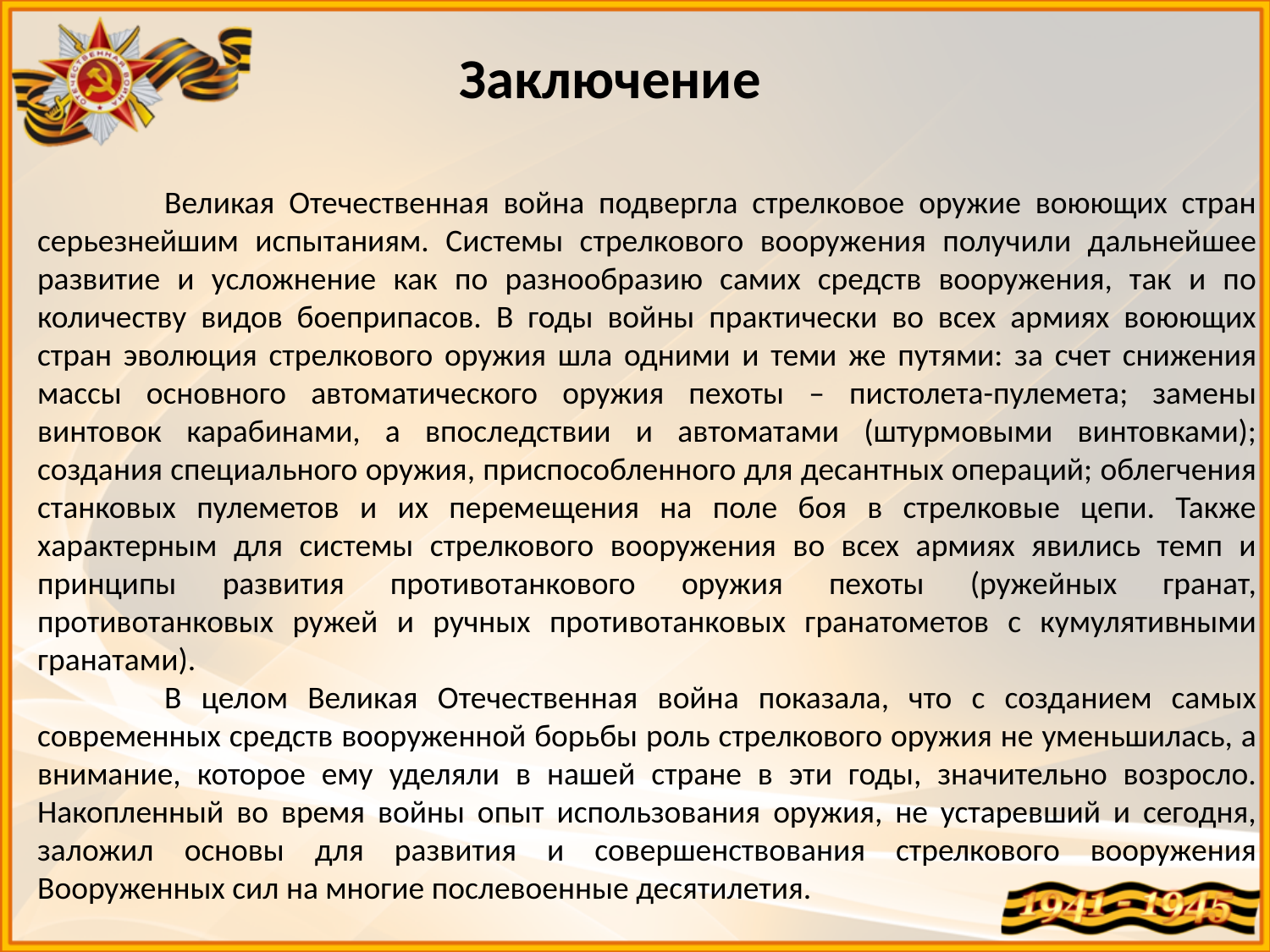

Заключение
	Великая Отечественная война подвергла стрелковое оружие воюющих стран серьезнейшим испытаниям. Системы стрелкового вооружения получили дальнейшее развитие и усложнение как по разнообразию самих средств вооружения, так и по количеству видов боеприпасов. В годы войны практически во всех армиях воюющих стран эволюция стрелкового оружия шла одними и теми же путями: за счет снижения массы основного автоматического оружия пехоты – пистолета-пулемета; замены винтовок карабинами, а впоследствии и автоматами (штурмовыми винтовками); создания специального оружия, приспособленного для десантных операций; облегчения станковых пулеметов и их перемещения на поле боя в стрелковые цепи. Также характерным для системы стрелкового вооружения во всех армиях явились темп и принципы развития противотанкового оружия пехоты (ружейных гранат, противотанковых ружей и ручных противотанковых гранатометов с кумулятивными гранатами).
	В целом Великая Отечественная война показала, что с созданием самых современных средств вооруженной борьбы роль стрелкового оружия не уменьшилась, а внимание, которое ему уделяли в нашей стране в эти годы, значительно возросло. Накопленный во время войны опыт использования оружия, не устаревший и сегодня, заложил основы для развития и совершенствования стрелкового вооружения Вооруженных сил на многие послевоенные десятилетия.